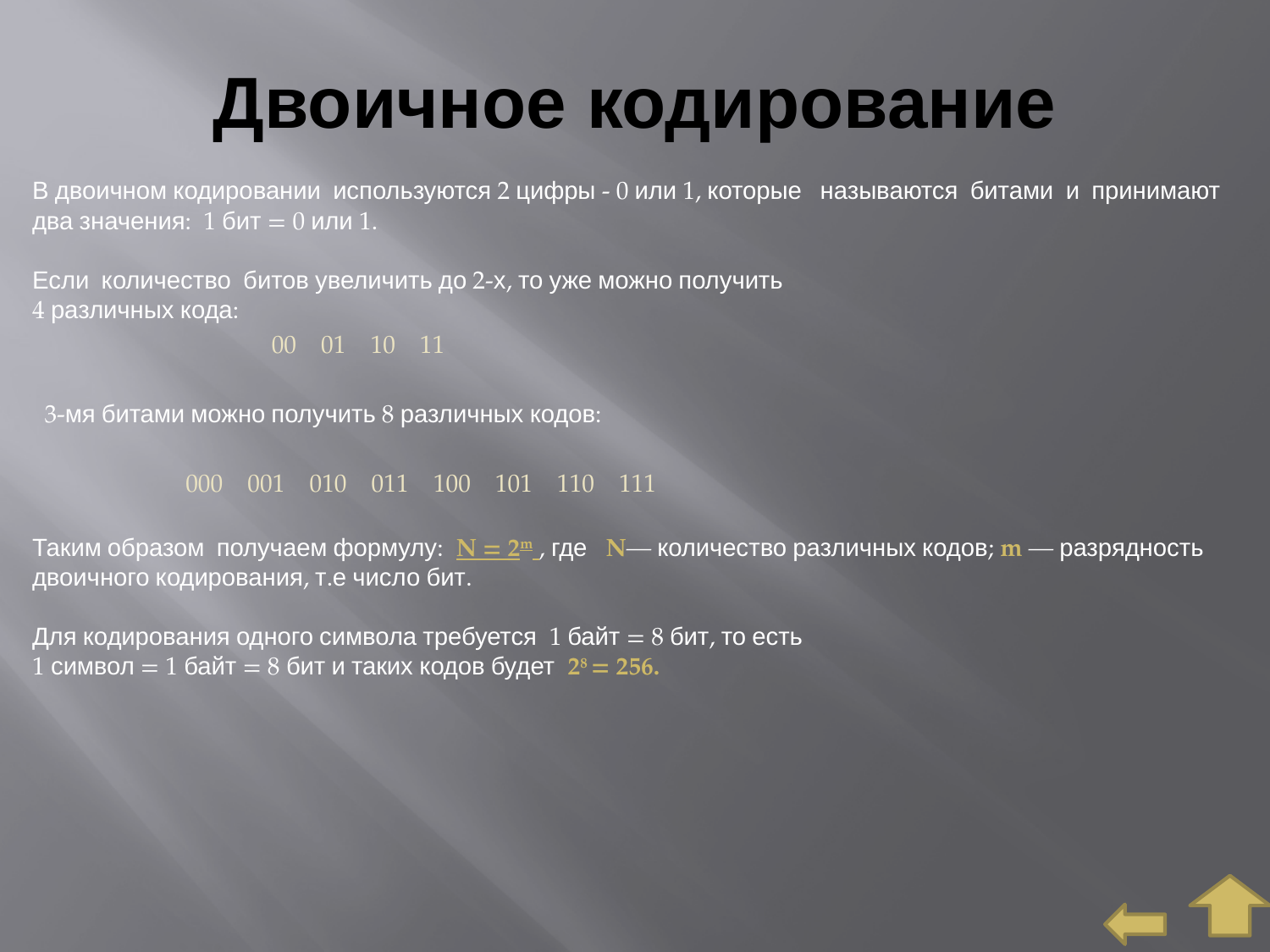

# Двоичное кодирование
В двоичном кодировании  используются 2 цифры - 0 или 1, которые   называются  битами  и  принимают два значения:  1 бит = 0 или 1.

Если  количество  битов увеличить до 2-х, то уже можно получить
4 различных кода:
                                     00    01    10    11

3-мя битами можно получить 8 различных кодов:

                       000    001    010    011    100    101    110    111

Таким образом  получаем формулу:  N = 2m , где   N— количество различных кодов; m — разрядность двоичного кодирования, т.е число бит.

Для кодирования одного символа требуется  1 байт = 8 бит, то есть
1 символ = 1 байт = 8 бит и таких кодов будет  28 = 256.